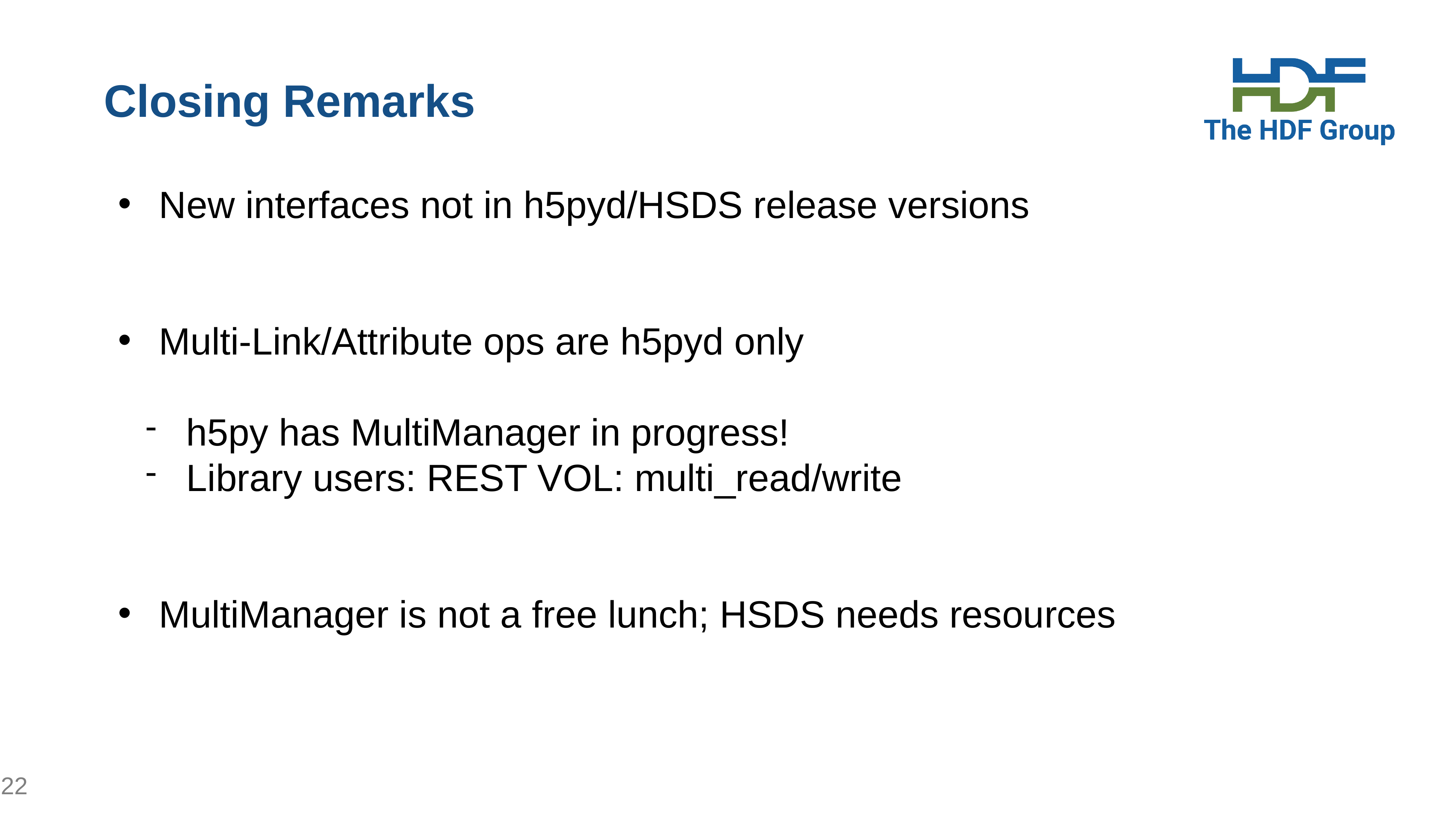

# Closing Remarks
New interfaces not in h5pyd/HSDS release versions

Multi-Link/Attribute ops are h5pyd only

h5py has MultiManager in progress!
Library users: REST VOL: multi_read/write

MultiManager is not a free lunch; HSDS needs resources